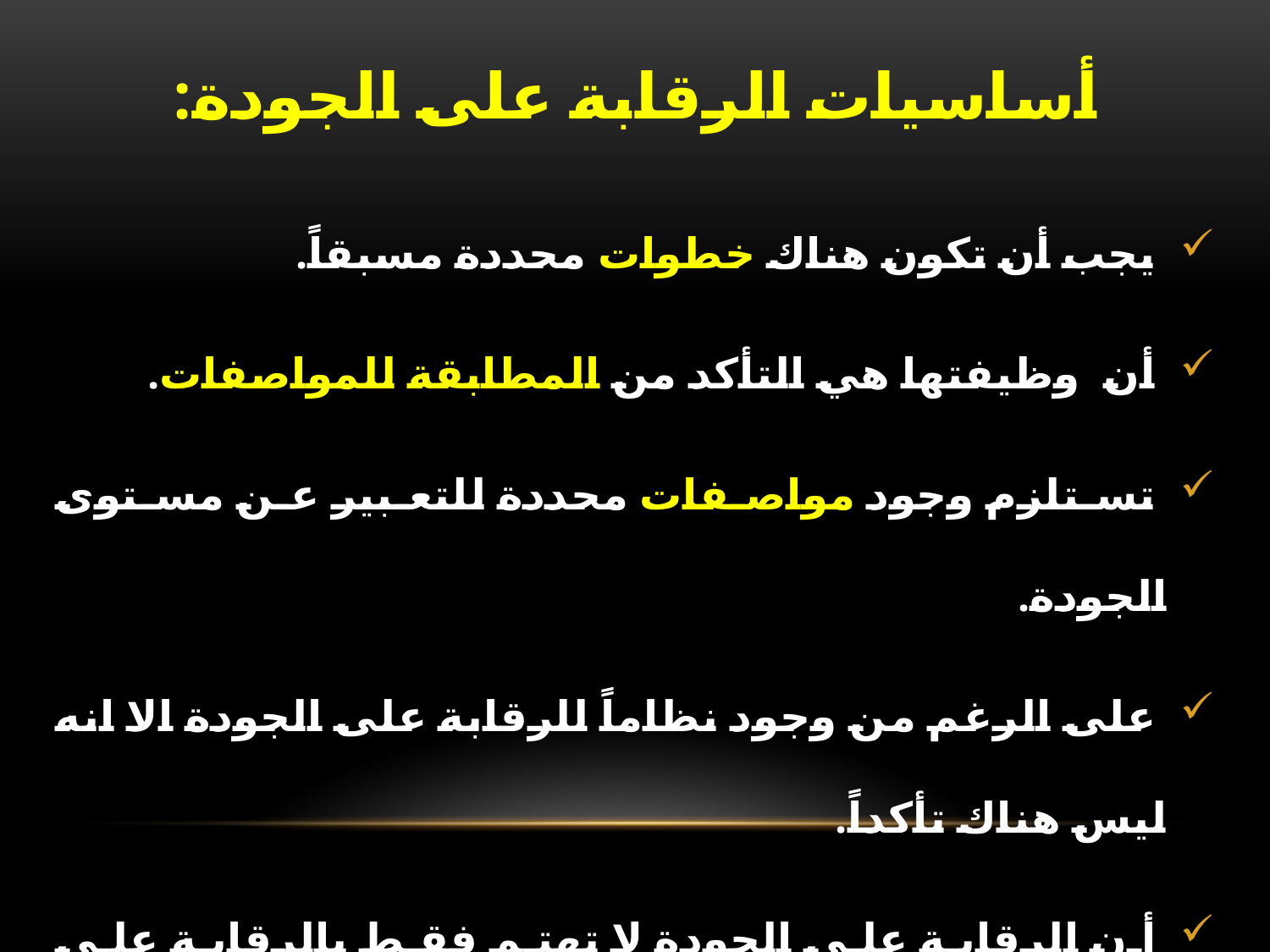

# أساسيات الرقابة على الجودة:
 يجب أن تكون هناك خطوات محددة مسبقاً.
 أن  وظيفتها هي التأكد من المطابقة للمواصفات.
 تستلزم وجود مواصفات محددة للتعبير عن مستوى الجودة.
 على الرغم من وجود نظاماً للرقابة على الجودة الا انه ليس هناك تأكداً.
 أن الرقابة على الجودة لا تهتم فقط بالرقابة على جودة المنتج النهائي.